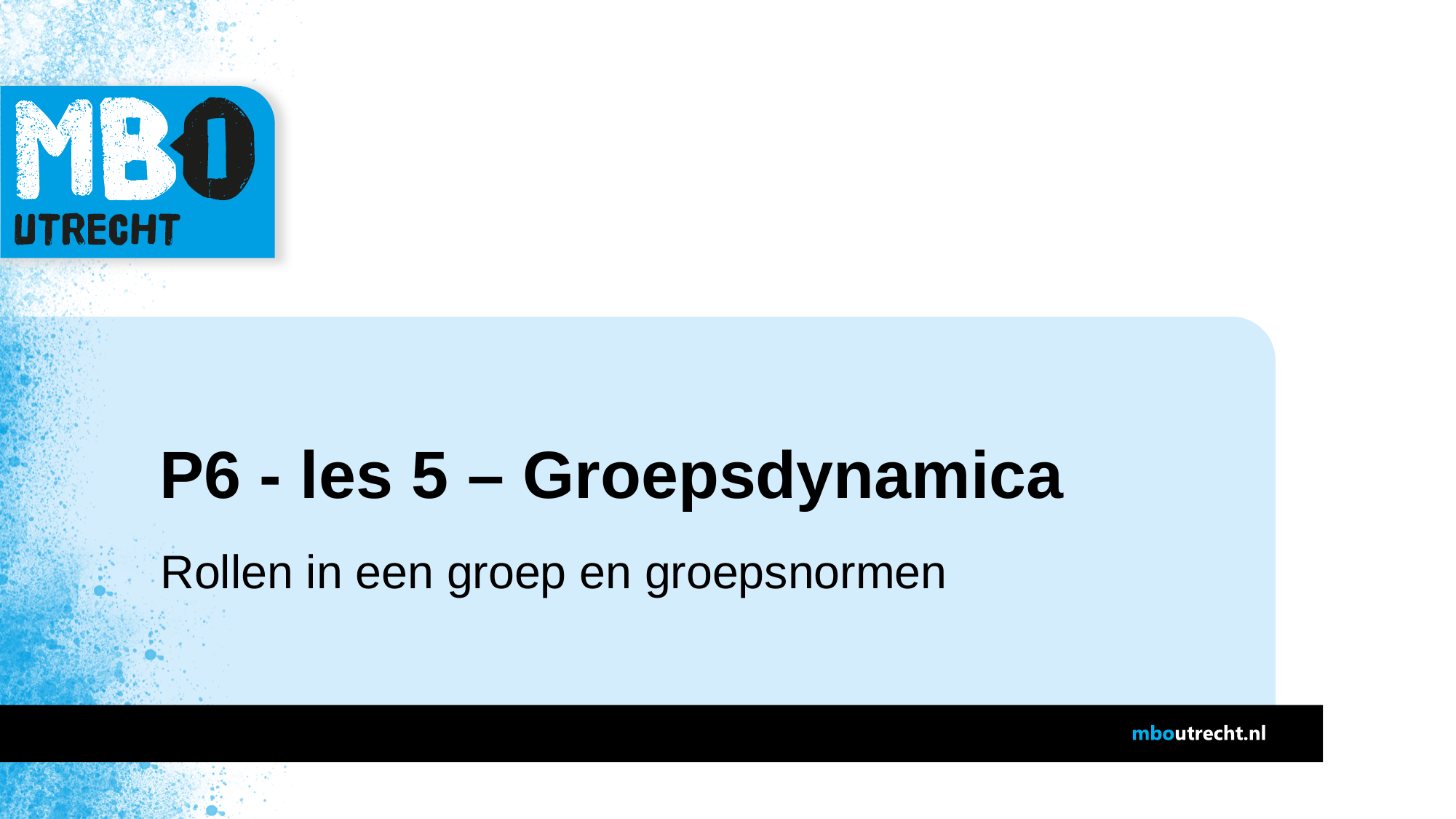

# P6 - les 5 – Groepsdynamica
Rollen in een groep en groepsnormen